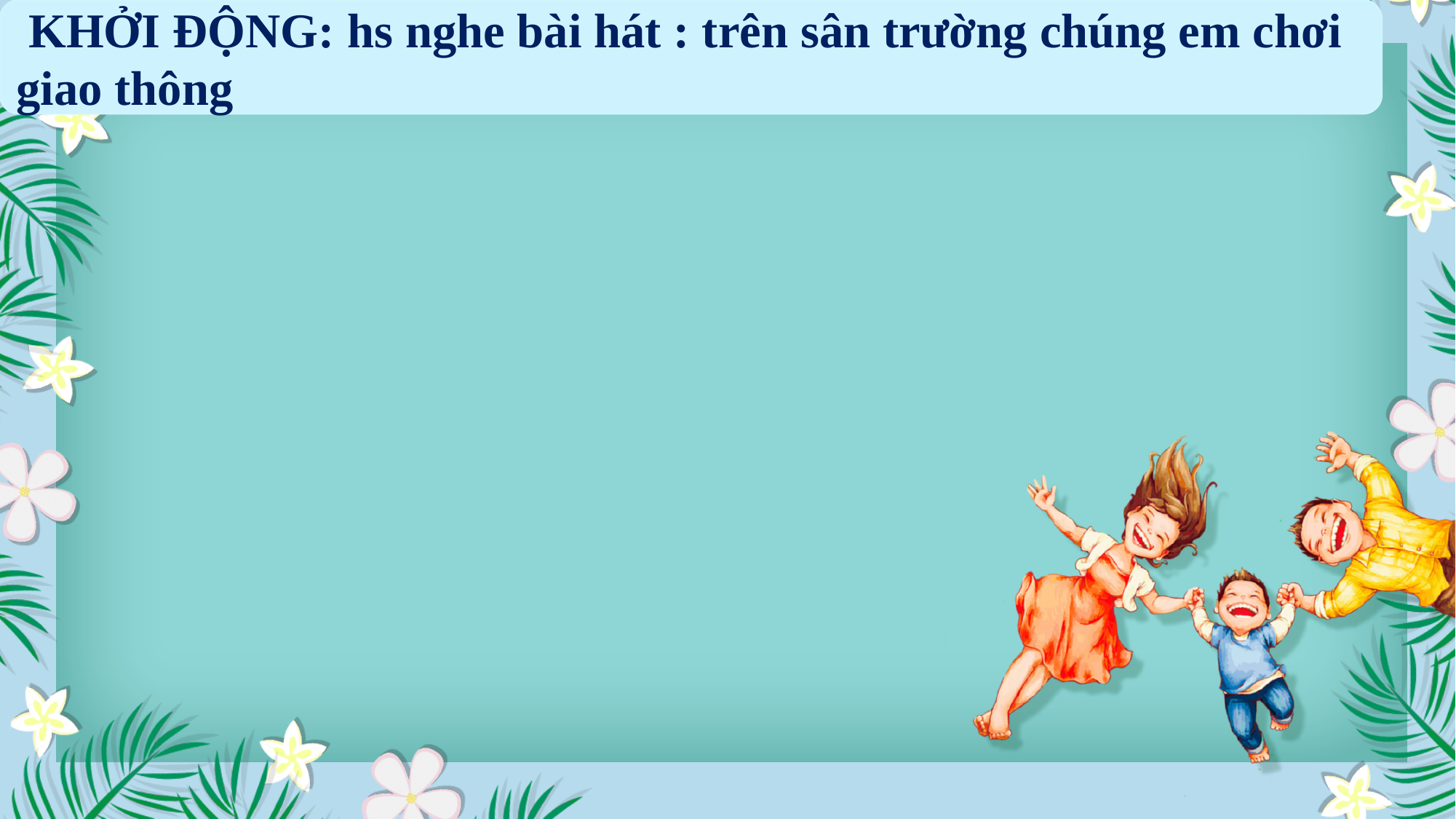

KHỞI ĐỘNG: hs nghe bài hát : trên sân trường chúng em chơi giao thông